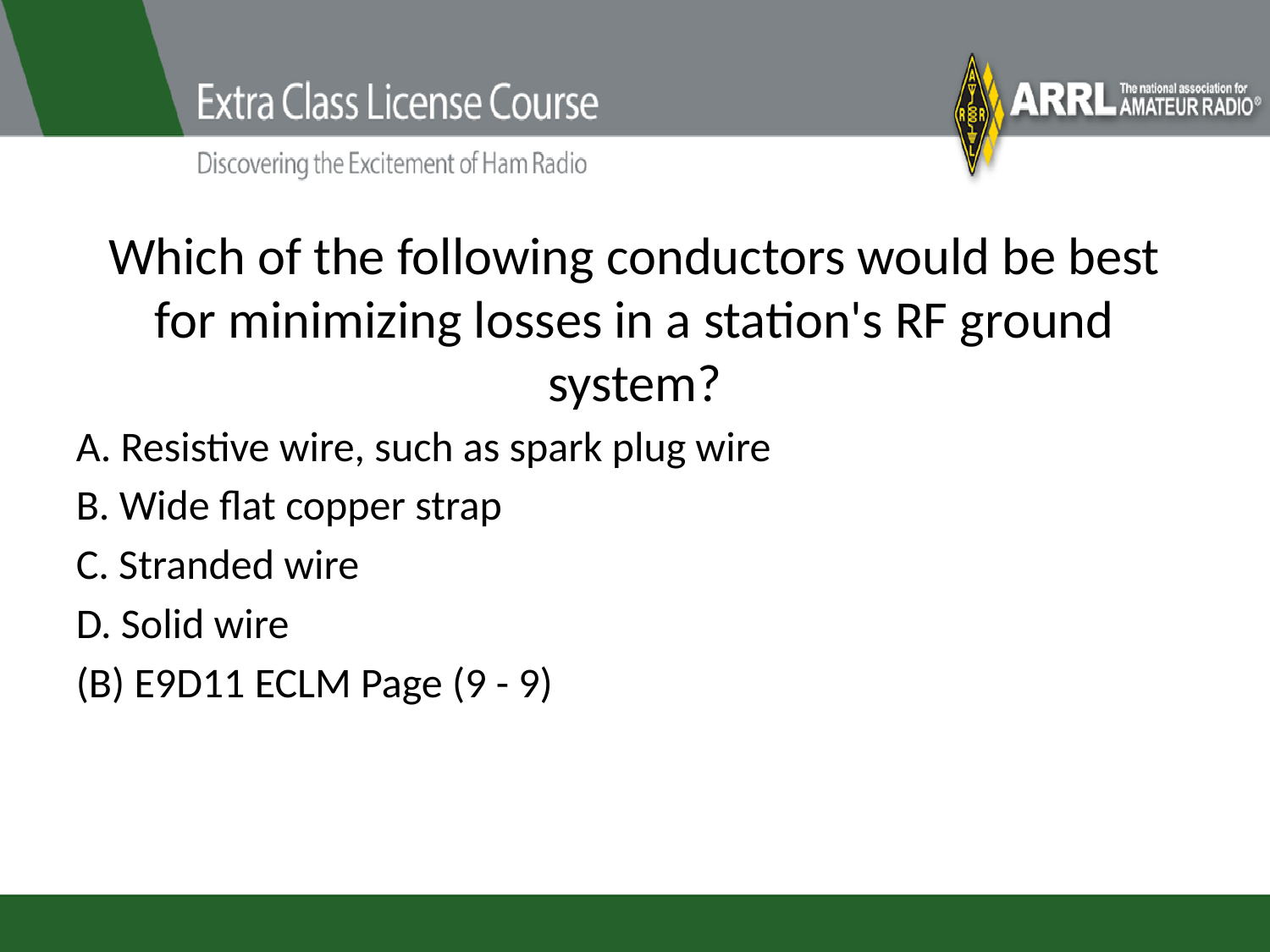

# Which of the following conductors would be best for minimizing losses in a station's RF ground system?
A. Resistive wire, such as spark plug wire
B. Wide flat copper strap
C. Stranded wire
D. Solid wire
(B) E9D11 ECLM Page (9 - 9)